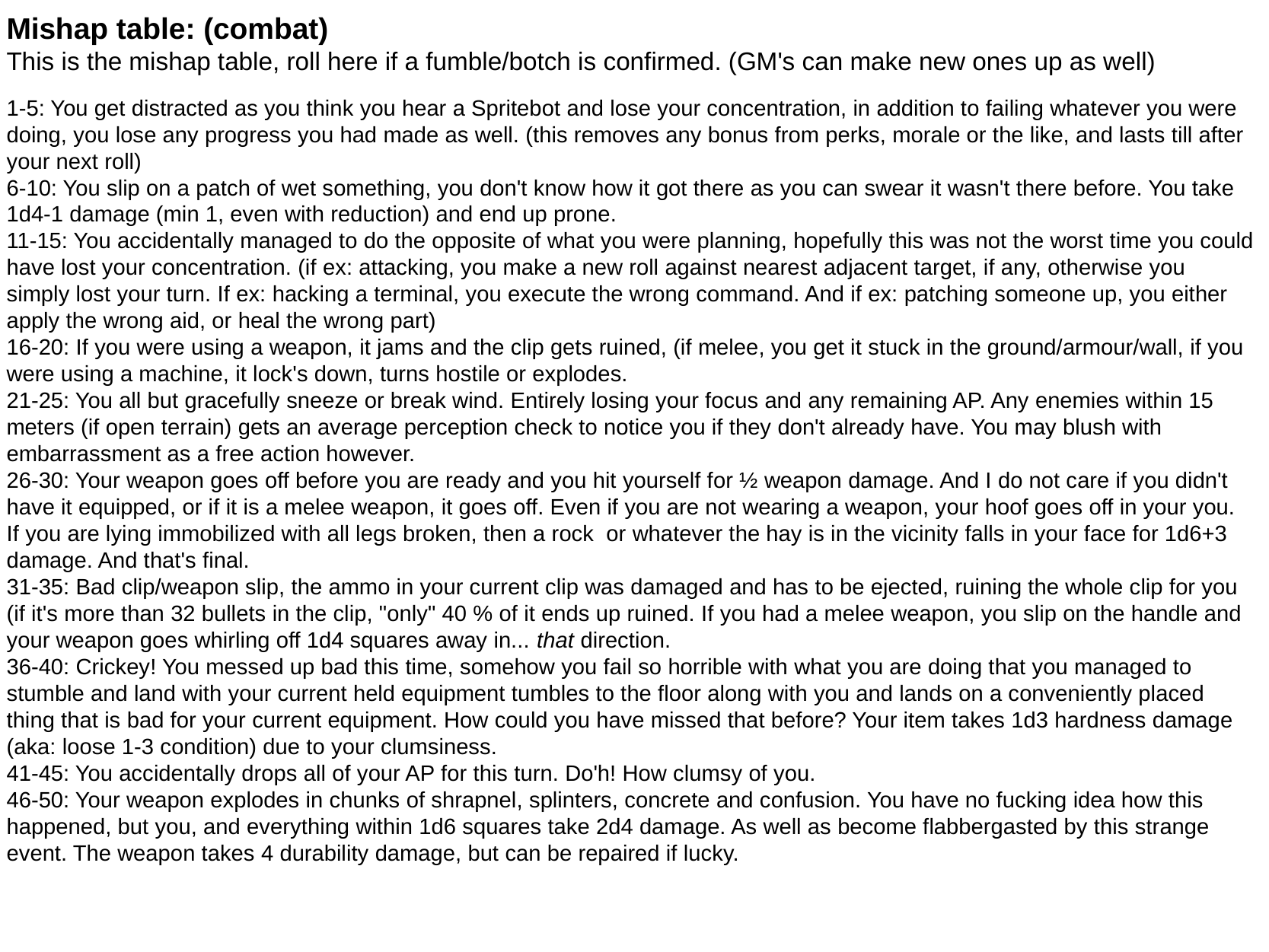

Mishap table: (combat)
This is the mishap table, roll here if a fumble/botch is confirmed. (GM's can make new ones up as well)

1-5: You get distracted as you think you hear a Spritebot and lose your concentration, in addition to failing whatever you were doing, you lose any progress you had made as well. (this removes any bonus from perks, morale or the like, and lasts till after your next roll)
6-10: You slip on a patch of wet something, you don't know how it got there as you can swear it wasn't there before. You take 1d4-1 damage (min 1, even with reduction) and end up prone.
11-15: You accidentally managed to do the opposite of what you were planning, hopefully this was not the worst time you could have lost your concentration. (if ex: attacking, you make a new roll against nearest adjacent target, if any, otherwise you simply lost your turn. If ex: hacking a terminal, you execute the wrong command. And if ex: patching someone up, you either apply the wrong aid, or heal the wrong part)
16-20: If you were using a weapon, it jams and the clip gets ruined, (if melee, you get it stuck in the ground/armour/wall, if you were using a machine, it lock's down, turns hostile or explodes.
21-25: You all but gracefully sneeze or break wind. Entirely losing your focus and any remaining AP. Any enemies within 15 meters (if open terrain) gets an average perception check to notice you if they don't already have. You may blush with embarrassment as a free action however.
26-30: Your weapon goes off before you are ready and you hit yourself for ½ weapon damage. And I do not care if you didn't have it equipped, or if it is a melee weapon, it goes off. Even if you are not wearing a weapon, your hoof goes off in your you. If you are lying immobilized with all legs broken, then a rock  or whatever the hay is in the vicinity falls in your face for 1d6+3 damage. And that's final.
31-35: Bad clip/weapon slip, the ammo in your current clip was damaged and has to be ejected, ruining the whole clip for you (if it's more than 32 bullets in the clip, "only" 40 % of it ends up ruined. If you had a melee weapon, you slip on the handle and your weapon goes whirling off 1d4 squares away in... that direction.
36-40: Crickey! You messed up bad this time, somehow you fail so horrible with what you are doing that you managed to stumble and land with your current held equipment tumbles to the floor along with you and lands on a conveniently placed thing that is bad for your current equipment. How could you have missed that before? Your item takes 1d3 hardness damage (aka: loose 1-3 condition) due to your clumsiness.
41-45: You accidentally drops all of your AP for this turn. Do'h! How clumsy of you.
46-50: Your weapon explodes in chunks of shrapnel, splinters, concrete and confusion. You have no fucking idea how this happened, but you, and everything within 1d6 squares take 2d4 damage. As well as become flabbergasted by this strange event. The weapon takes 4 durability damage, but can be repaired if lucky.